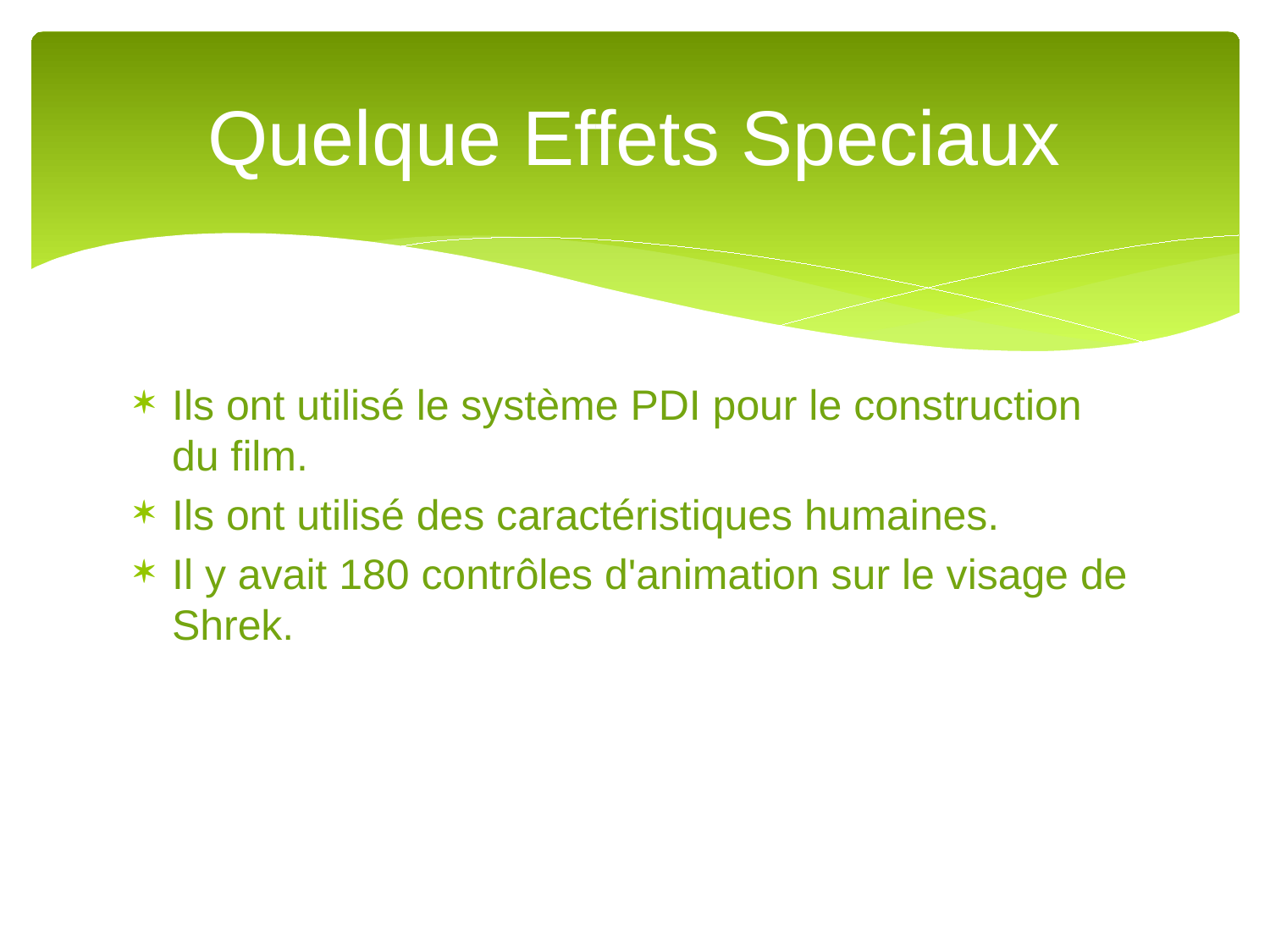

# Quelque Effets Speciaux
Ils ont utilisé le système PDI pour le construction du film.
Ils ont utilisé des caractéristiques humaines.
Il y avait 180 contrôles d'animation sur le visage de Shrek.